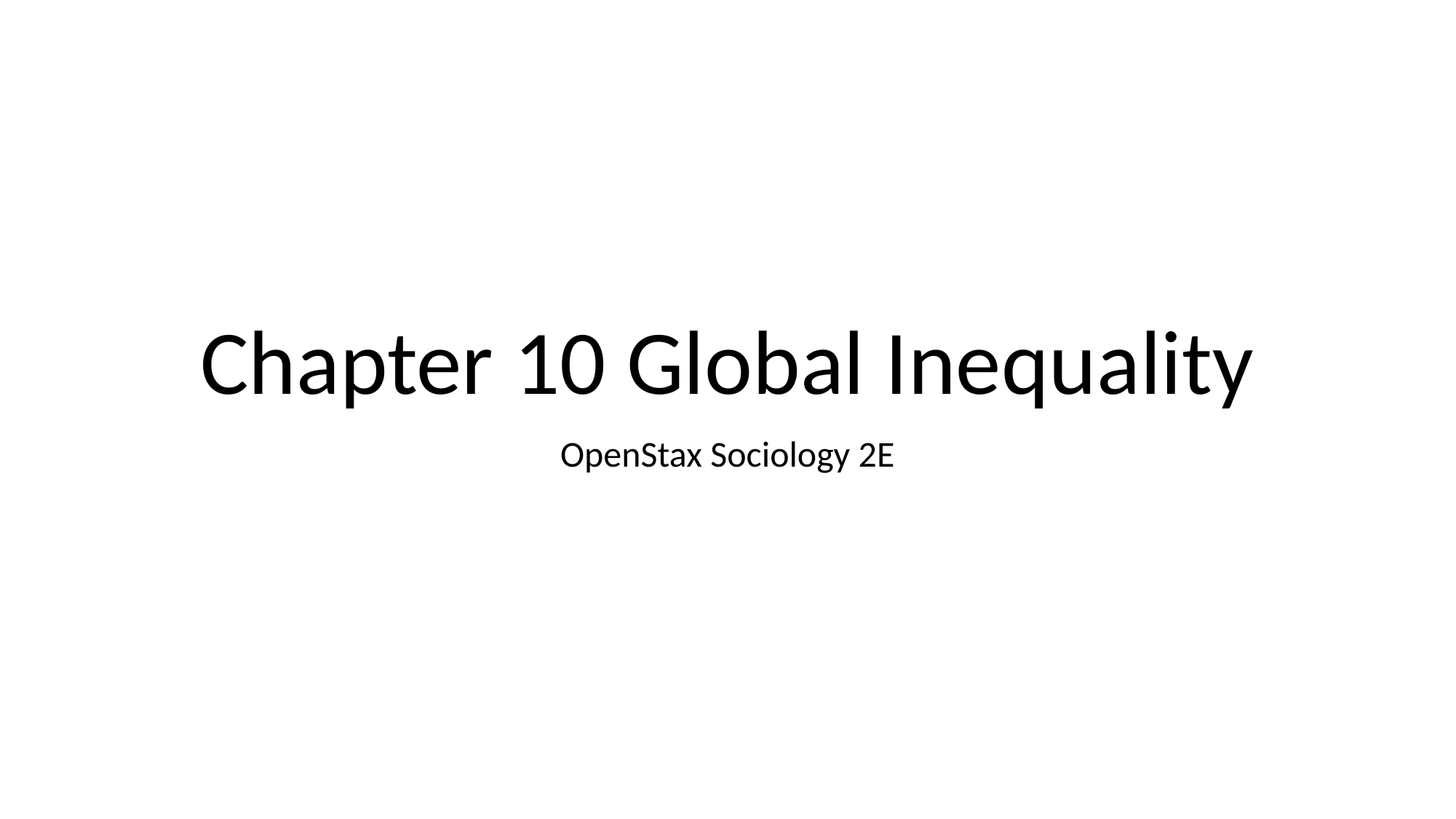

# Chapter 10 Global Inequality
OpenStax Sociology 2E